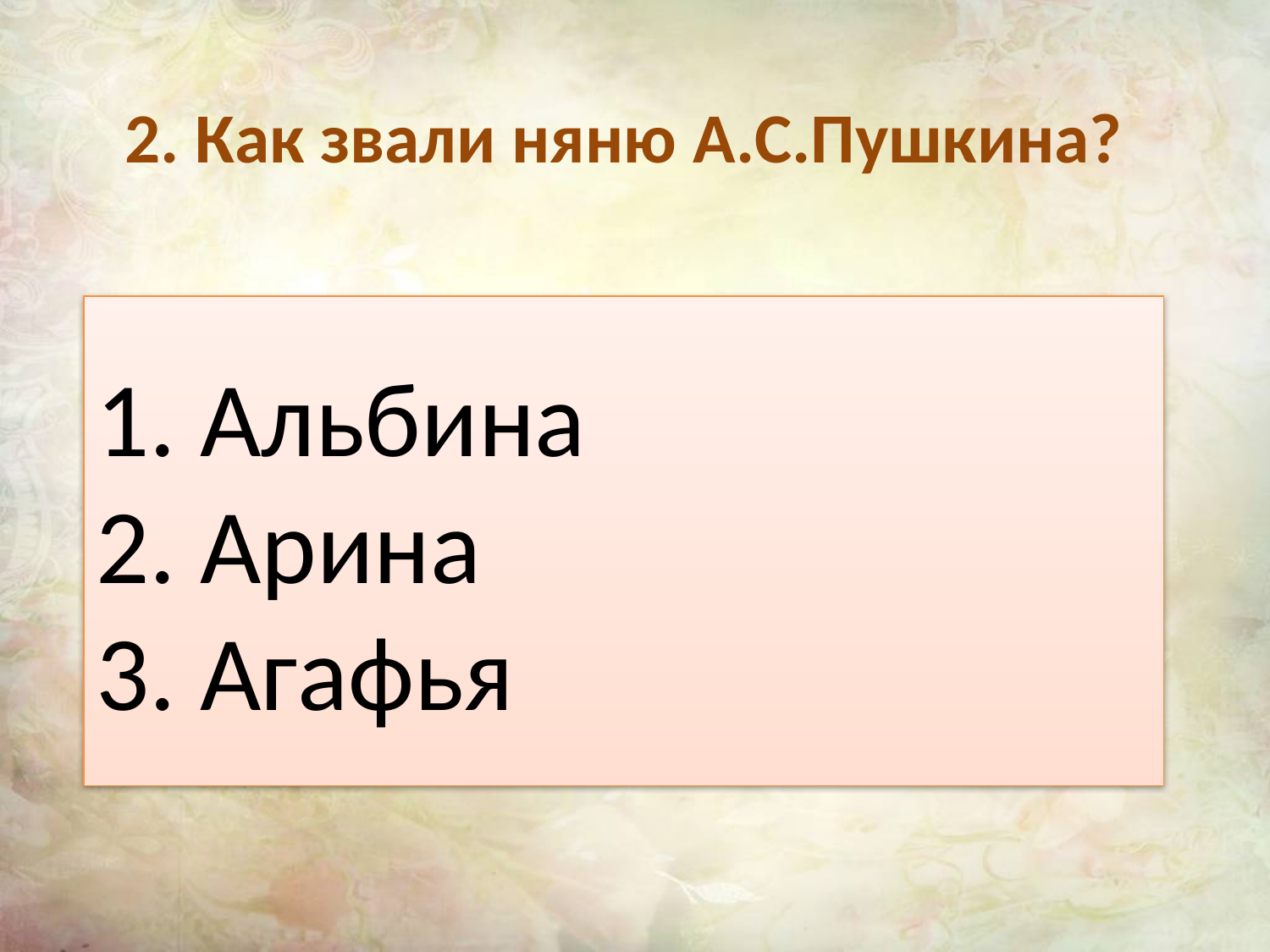

2. Как звали няню А.С.Пушкина?
 Альбина
 Арина
 Агафья